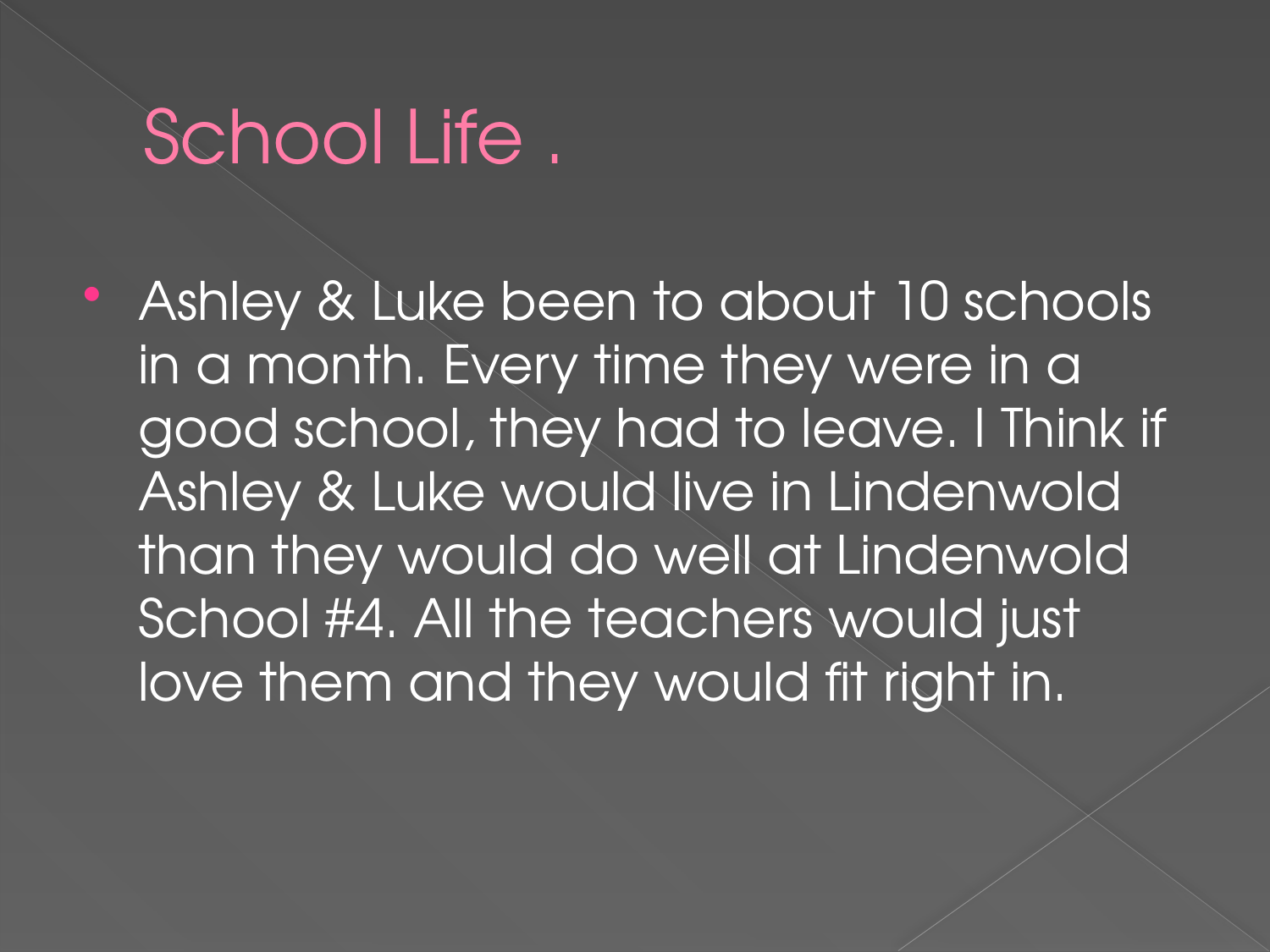

# School Life .
Ashley & Luke been to about 10 schools in a month. Every time they were in a good school, they had to leave. I Think if Ashley & Luke would live in Lindenwold than they would do well at Lindenwold School #4. All the teachers would just love them and they would fit right in.